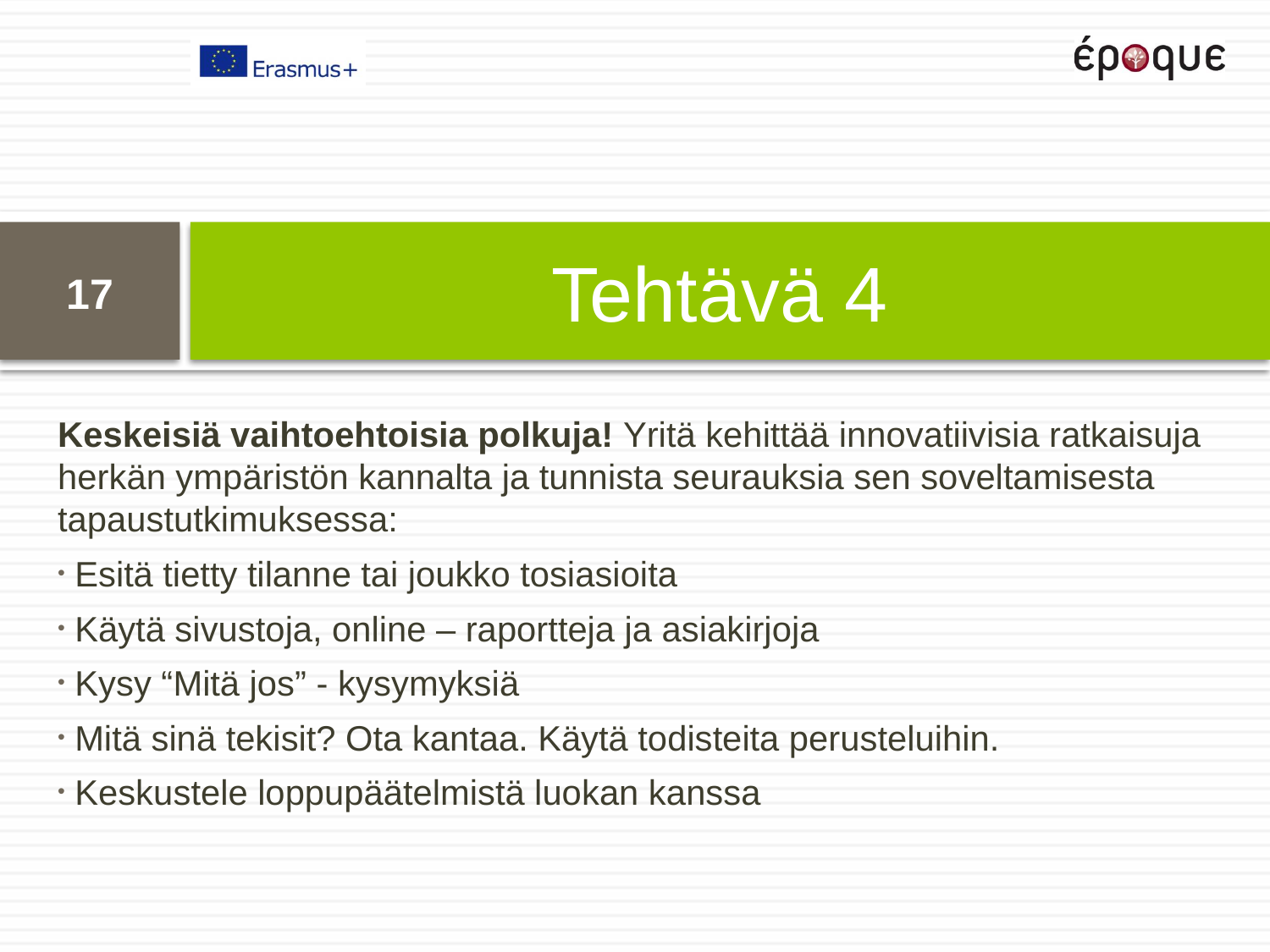

# Tehtävä 4
17
Keskeisiä vaihtoehtoisia polkuja! Yritä kehittää innovatiivisia ratkaisuja herkän ympäristön kannalta ja tunnista seurauksia sen soveltamisesta tapaustutkimuksessa:
 Esitä tietty tilanne tai joukko tosiasioita
 Käytä sivustoja, online – raportteja ja asiakirjoja
 Kysy “Mitä jos” - kysymyksiä
 Mitä sinä tekisit? Ota kantaa. Käytä todisteita perusteluihin.
 Keskustele loppupäätelmistä luokan kanssa